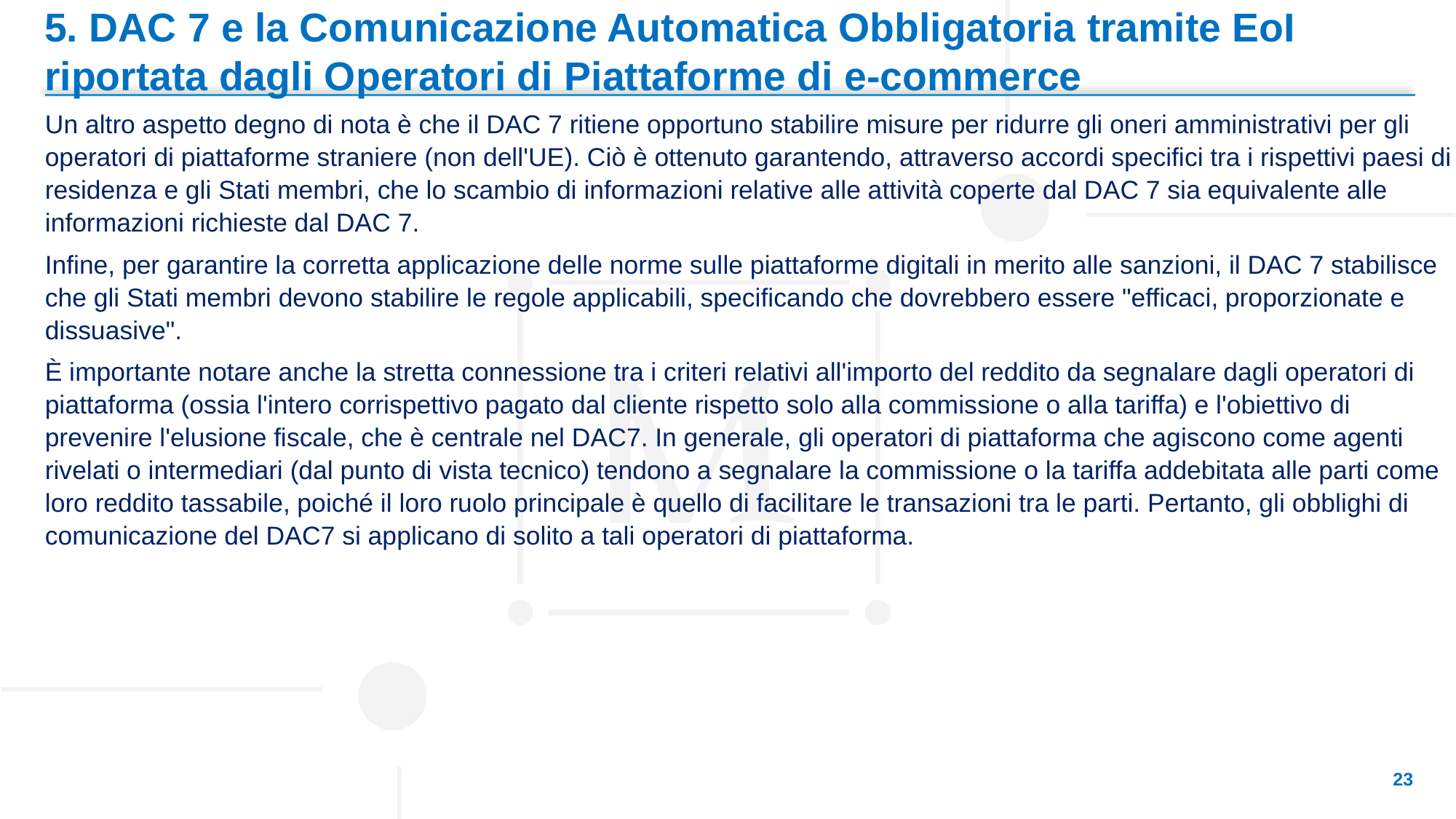

5. DAC 7 e la Comunicazione Automatica Obbligatoria tramite EoI riportata dagli Operatori di Piattaforme di e-commerce
Un altro aspetto degno di nota è che il DAC 7 ritiene opportuno stabilire misure per ridurre gli oneri amministrativi per gli operatori di piattaforme straniere (non dell'UE). Ciò è ottenuto garantendo, attraverso accordi specifici tra i rispettivi paesi di residenza e gli Stati membri, che lo scambio di informazioni relative alle attività coperte dal DAC 7 sia equivalente alle informazioni richieste dal DAC 7.
Infine, per garantire la corretta applicazione delle norme sulle piattaforme digitali in merito alle sanzioni, il DAC 7 stabilisce che gli Stati membri devono stabilire le regole applicabili, specificando che dovrebbero essere "efficaci, proporzionate e dissuasive".
È importante notare anche la stretta connessione tra i criteri relativi all'importo del reddito da segnalare dagli operatori di piattaforma (ossia l'intero corrispettivo pagato dal cliente rispetto solo alla commissione o alla tariffa) e l'obiettivo di prevenire l'elusione fiscale, che è centrale nel DAC7. In generale, gli operatori di piattaforma che agiscono come agenti rivelati o intermediari (dal punto di vista tecnico) tendono a segnalare la commissione o la tariffa addebitata alle parti come loro reddito tassabile, poiché il loro ruolo principale è quello di facilitare le transazioni tra le parti. Pertanto, gli obblighi di comunicazione del DAC7 si applicano di solito a tali operatori di piattaforma.

23